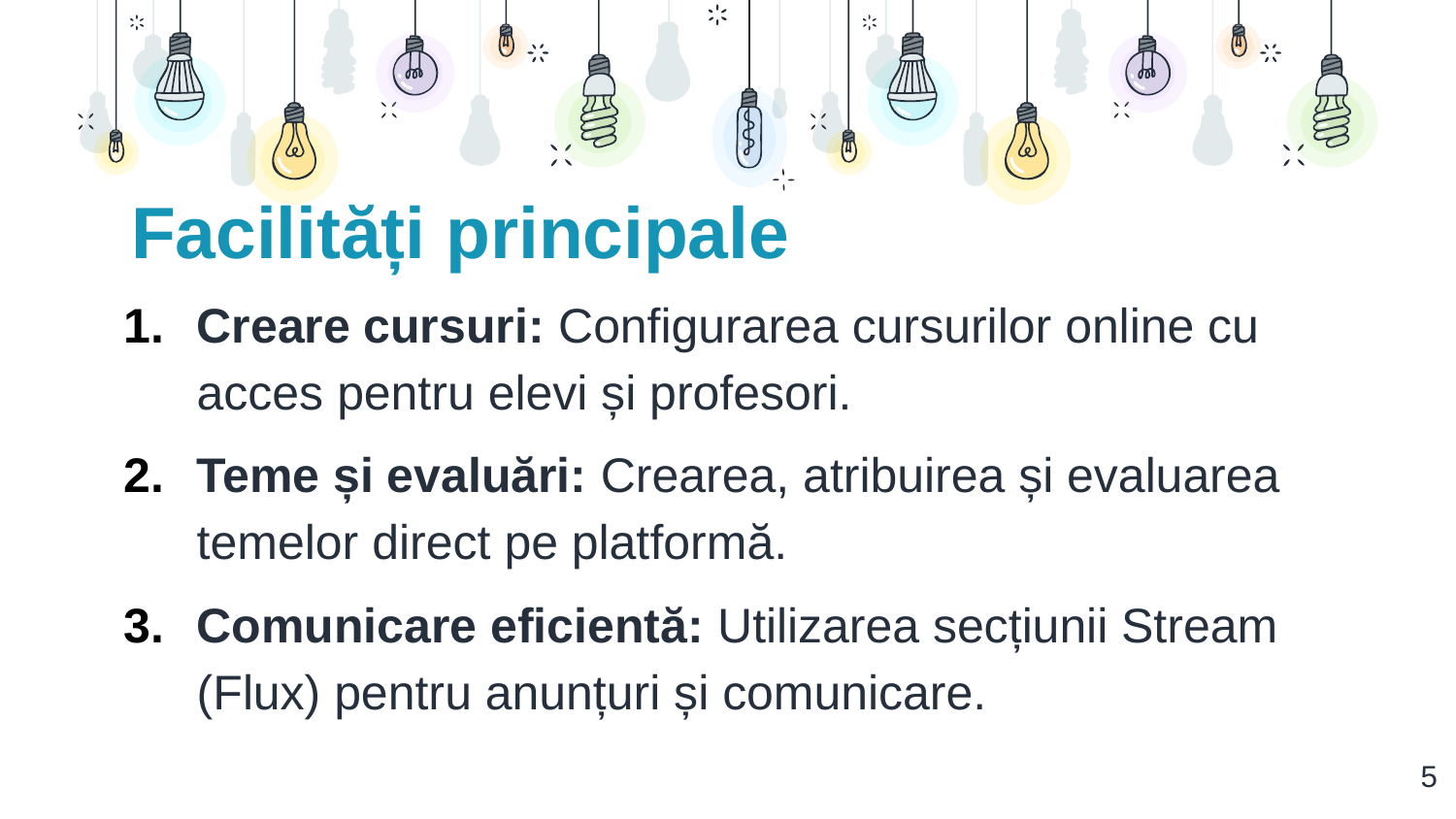

Facilități principale
Creare cursuri: Configurarea cursurilor online cu acces pentru elevi și profesori.
Teme și evaluări: Crearea, atribuirea și evaluarea temelor direct pe platformă.
Comunicare eficientă: Utilizarea secțiunii Stream (Flux) pentru anunțuri și comunicare.
5